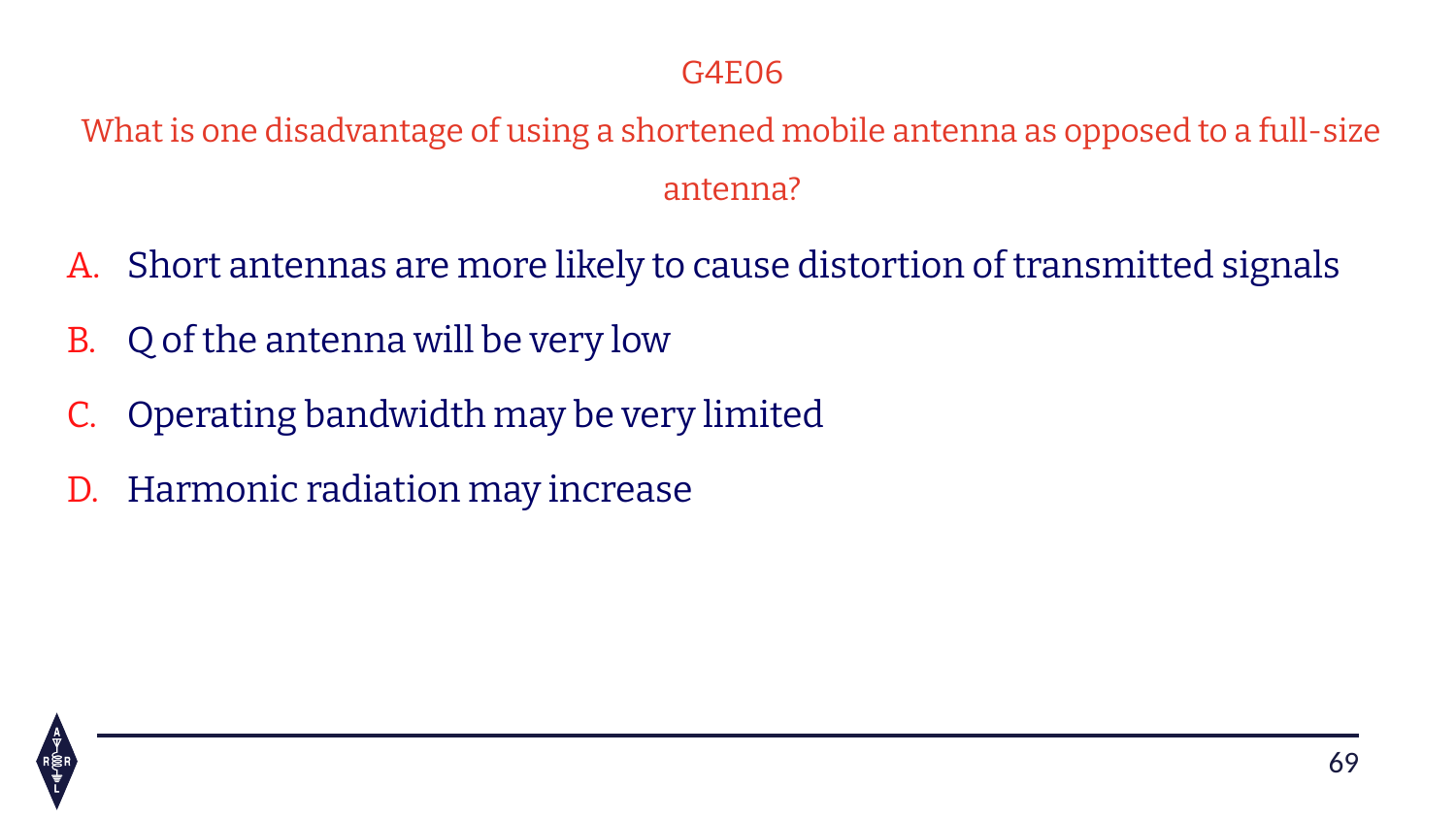

G4E06
What is one disadvantage of using a shortened mobile antenna as opposed to a full-size antenna?
Short antennas are more likely to cause distortion of transmitted signals
Q of the antenna will be very low
Operating bandwidth may be very limited
Harmonic radiation may increase

69